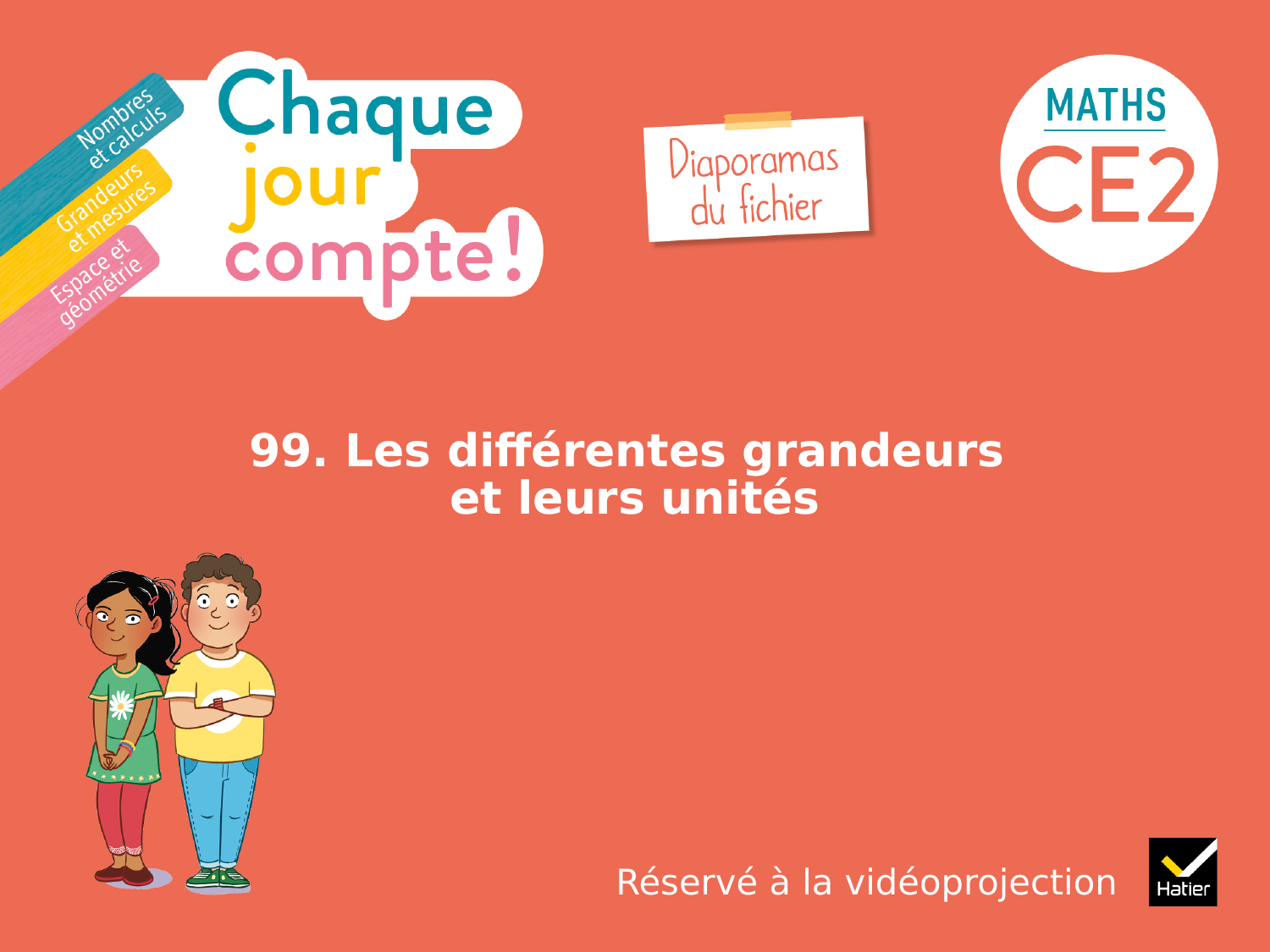

# 99. Les différentes grandeurs et leurs unités